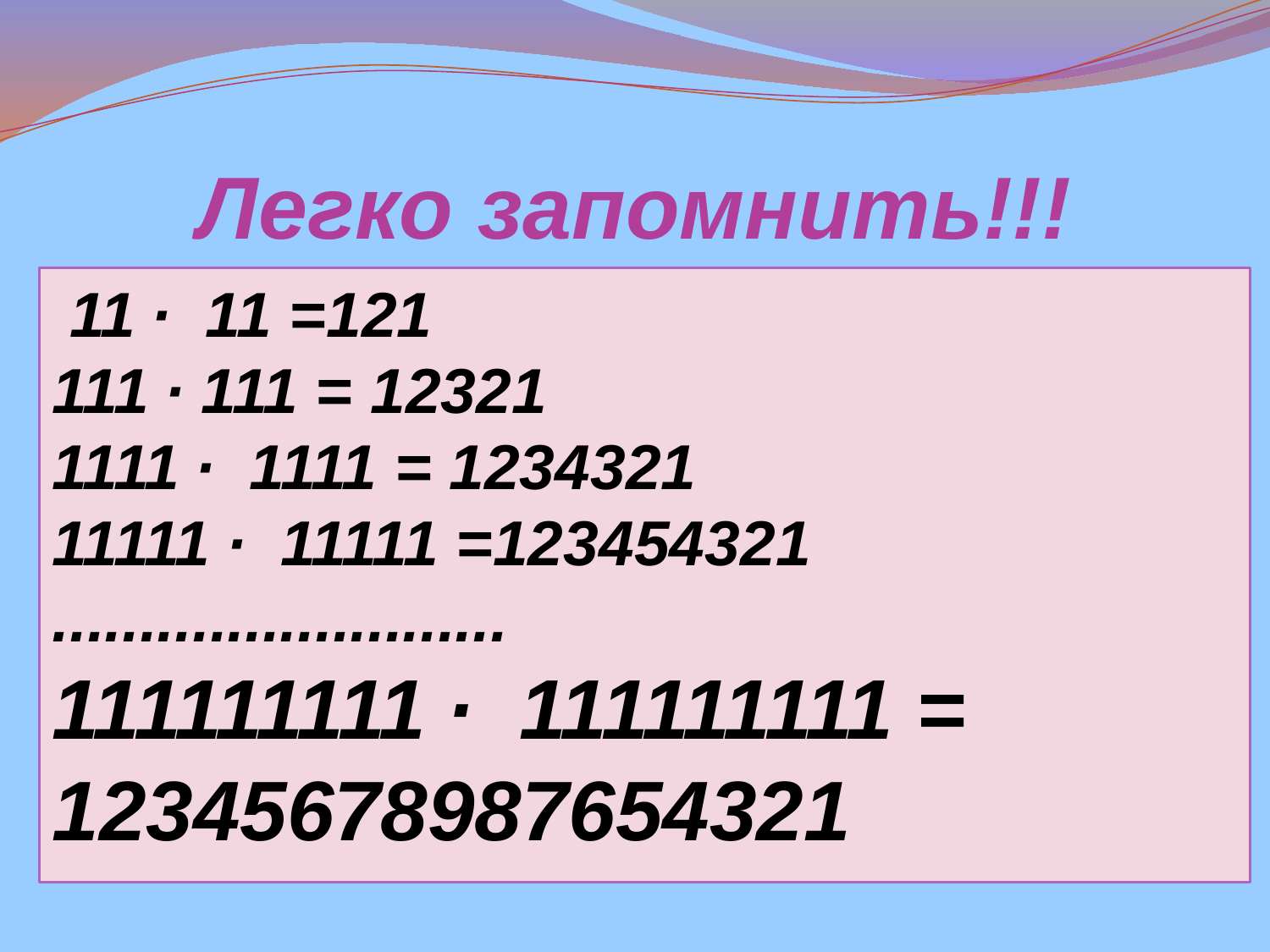

# Легко запомнить!!!
 11 ∙  11 =121
111 ∙ 111 = 12321
1111 ∙  1111 = 1234321
11111 ∙  11111 =123454321
..........................
111111111 ∙  111111111 = 12345678987654321